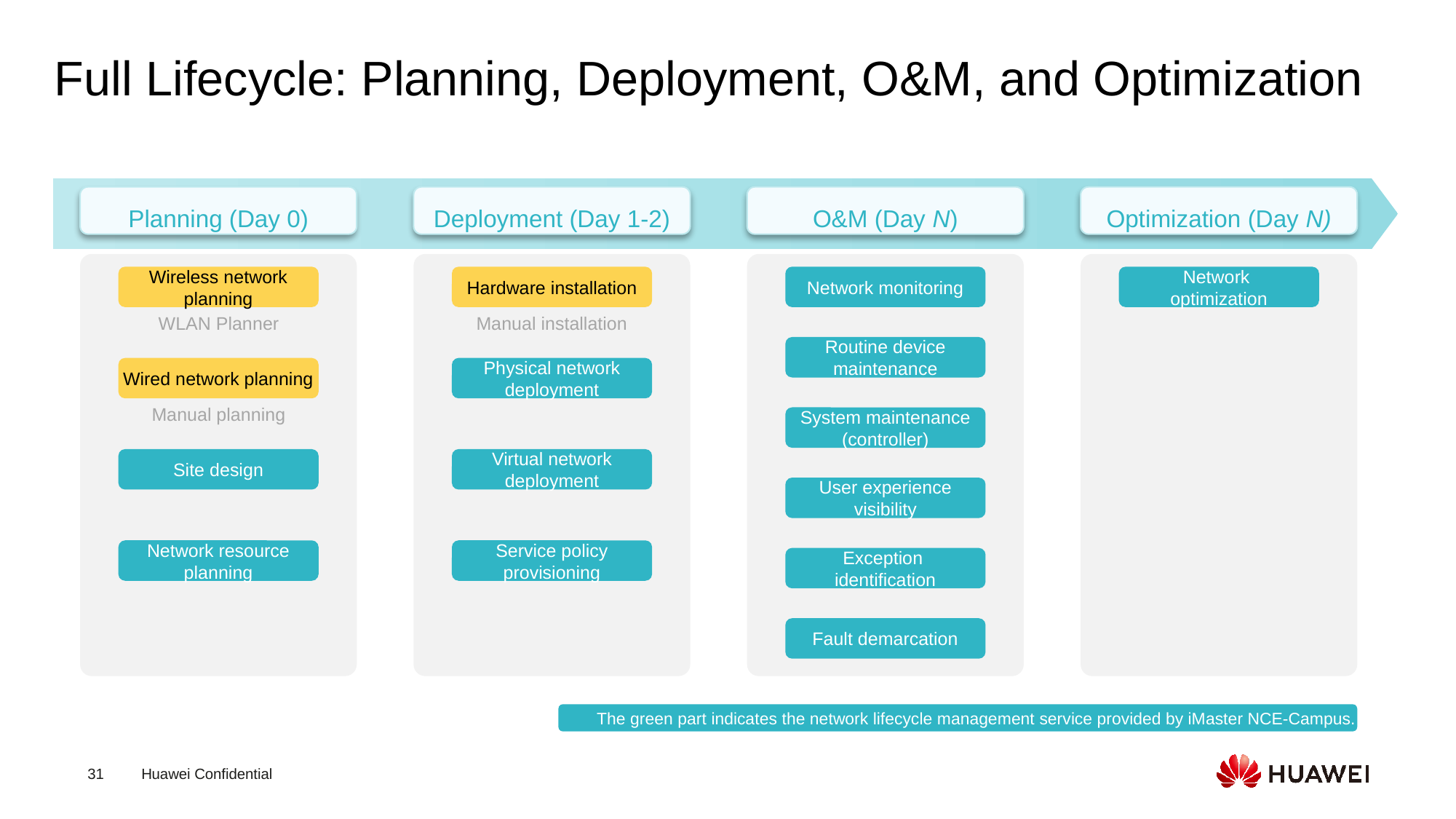

# Full Lifecycle: Planning, Deployment, O&M, and Optimization

Planning (Day 0)
Deployment (Day 1-2)
O&M (Day N)
Optimization (Day N)

Wireless network planning
Hardware installation
Network monitoring
Network
optimization
Manual installation
WLAN Planner
Routine device maintenance
Wired network planning
Physical network deployment
Manual planning
System maintenance (controller)
Site design
Virtual network deployment
User experience visibility
Network resource planning
Service policy provisioning
Exception
identification
Fault demarcation
The green part indicates the network lifecycle management service provided by iMaster NCE-Campus.